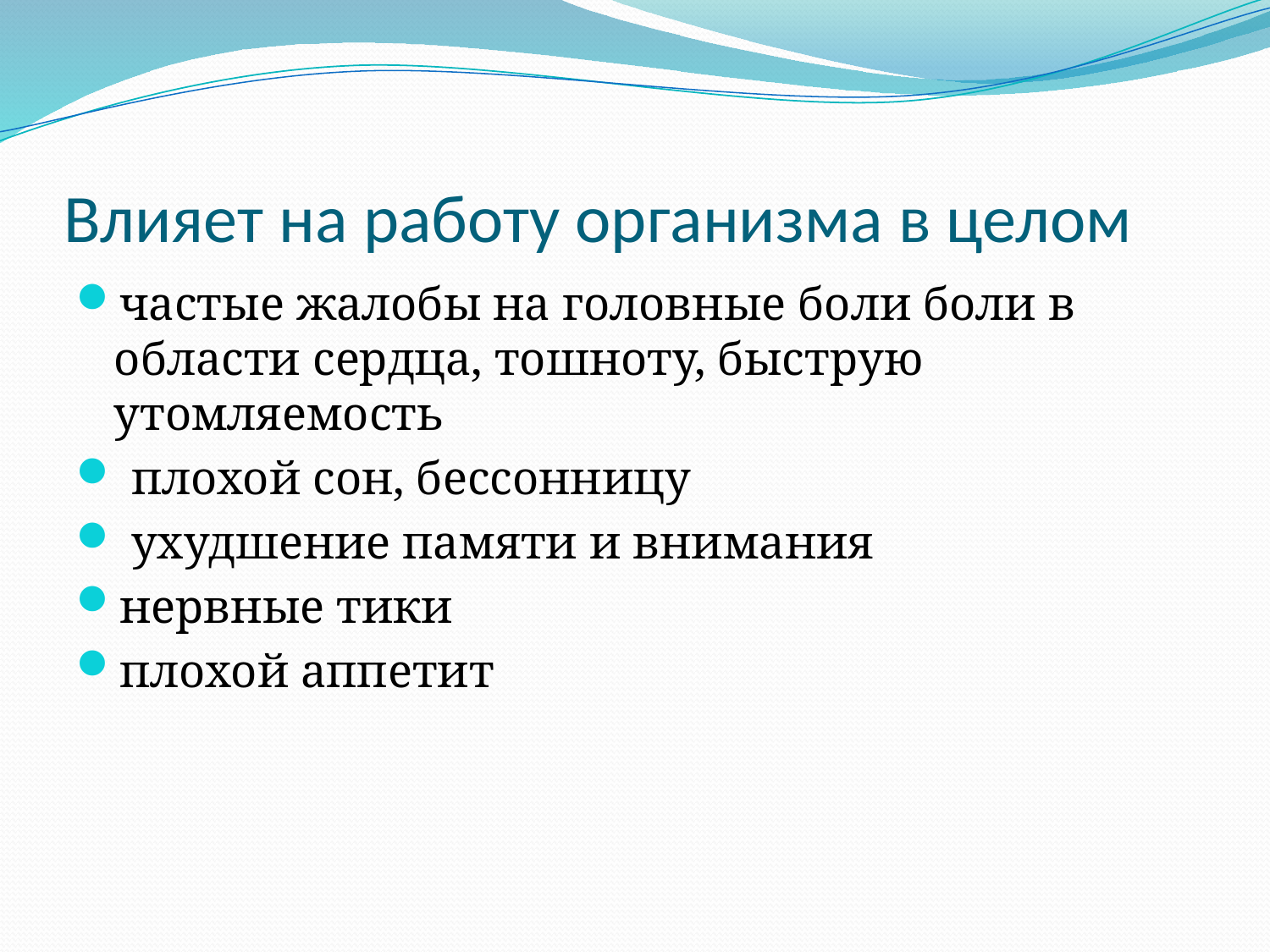

# Влияет на работу организма в целом
частые жалобы на головные боли боли в области сердца, тошноту, быструю утомляемость
 плохой сон, бессонницу
 ухудшение памяти и внимания
нервные тики
плохой аппетит